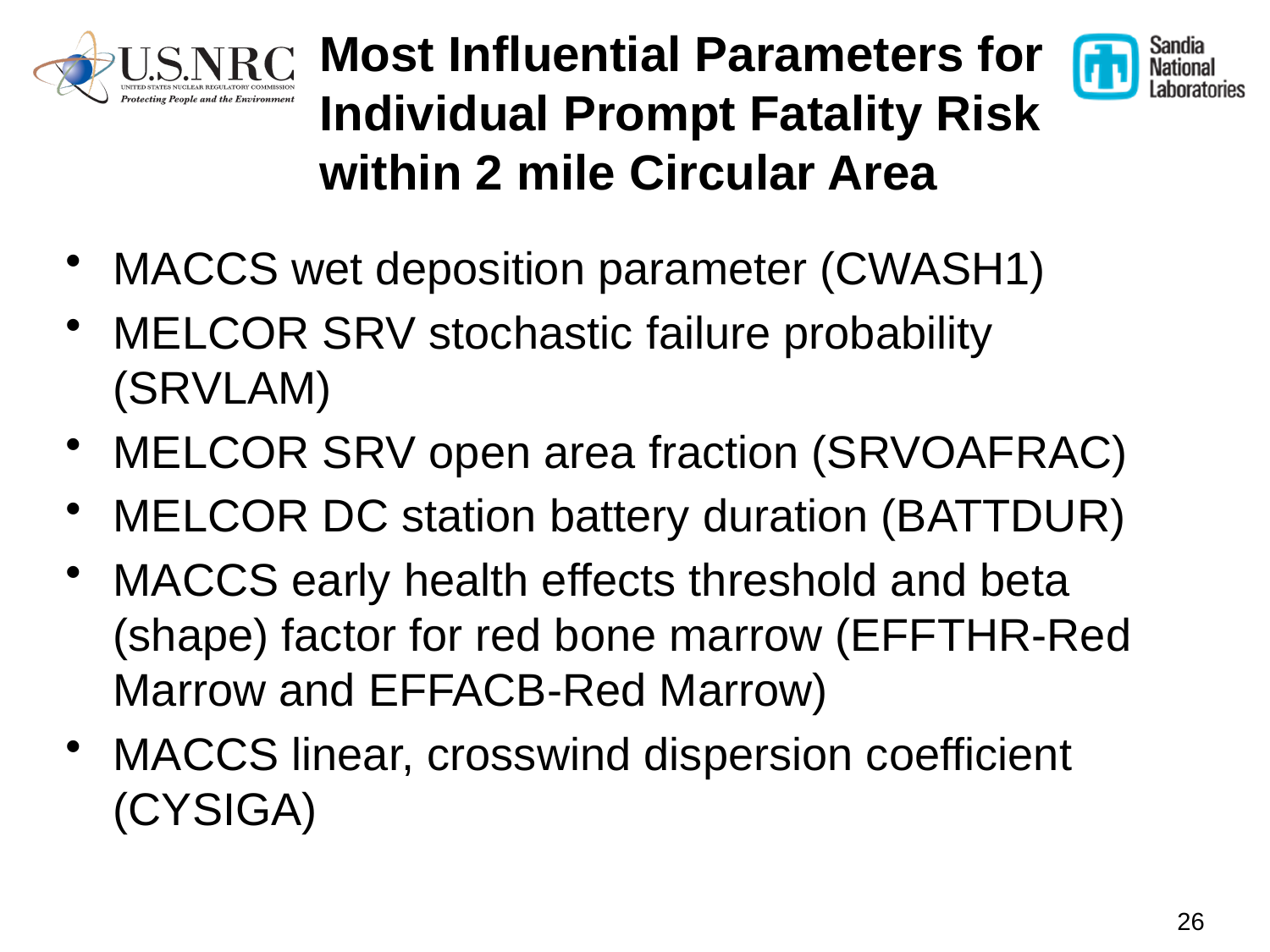

# Most Influential Parameters for Individual Prompt Fatality Risk within 2 mile Circular Area
MACCS wet deposition parameter (CWASH1)
MELCOR SRV stochastic failure probability (SRVLAM)
MELCOR SRV open area fraction (SRVOAFRAC)
MELCOR DC station battery duration (BATTDUR)
MACCS early health effects threshold and beta (shape) factor for red bone marrow (EFFTHR-Red Marrow and EFFACB-Red Marrow)
MACCS linear, crosswind dispersion coefficient (CYSIGA)
26